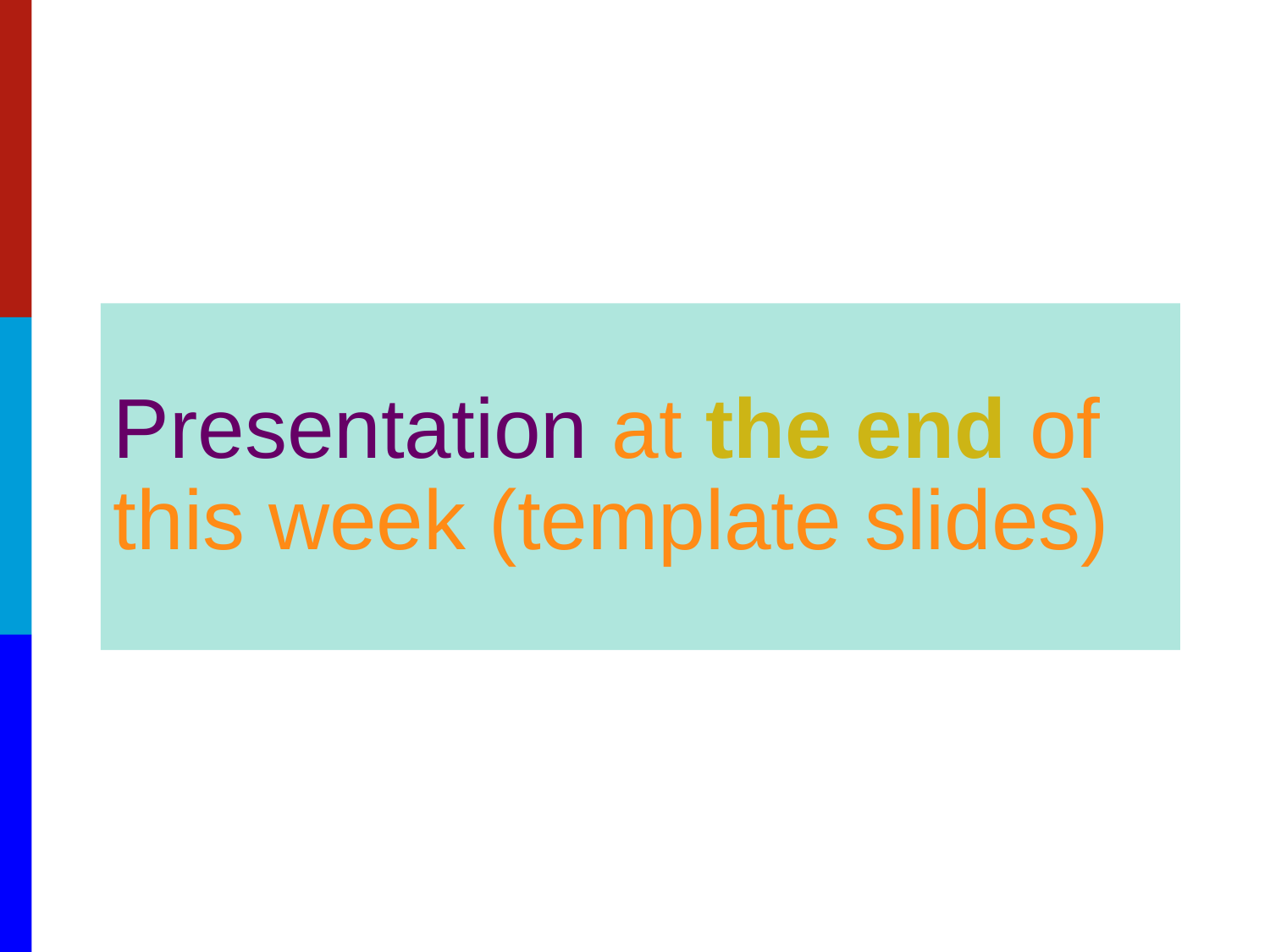

# Presentation at the end of this week (template slides)